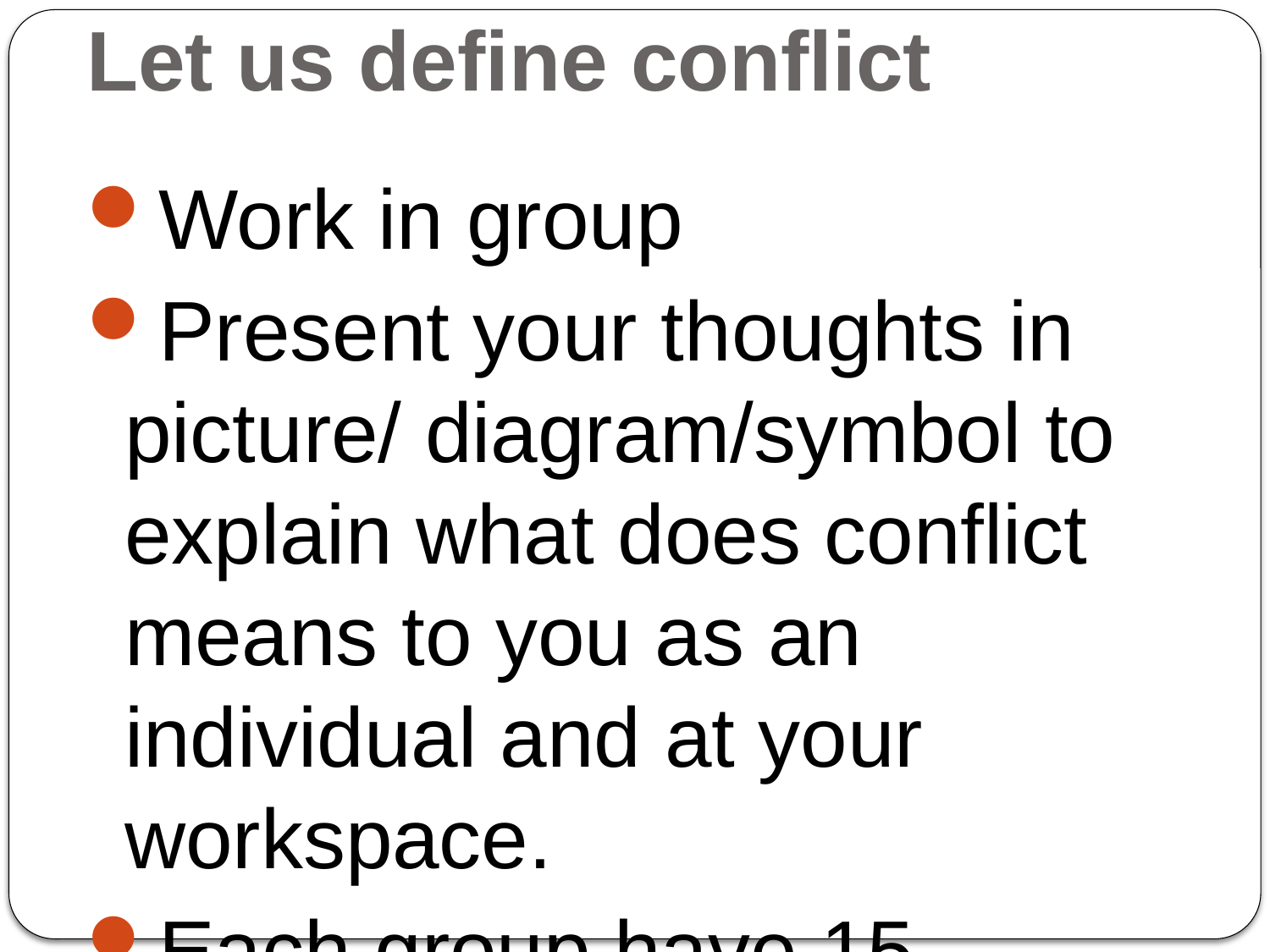

# Let us define conflict
Work in group
Present your thoughts in  picture/ diagram/symbol to explain what does conflict means to you as an individual and at your workspace.
Each group have 15 minutes to prepare and 5 minutes to present.